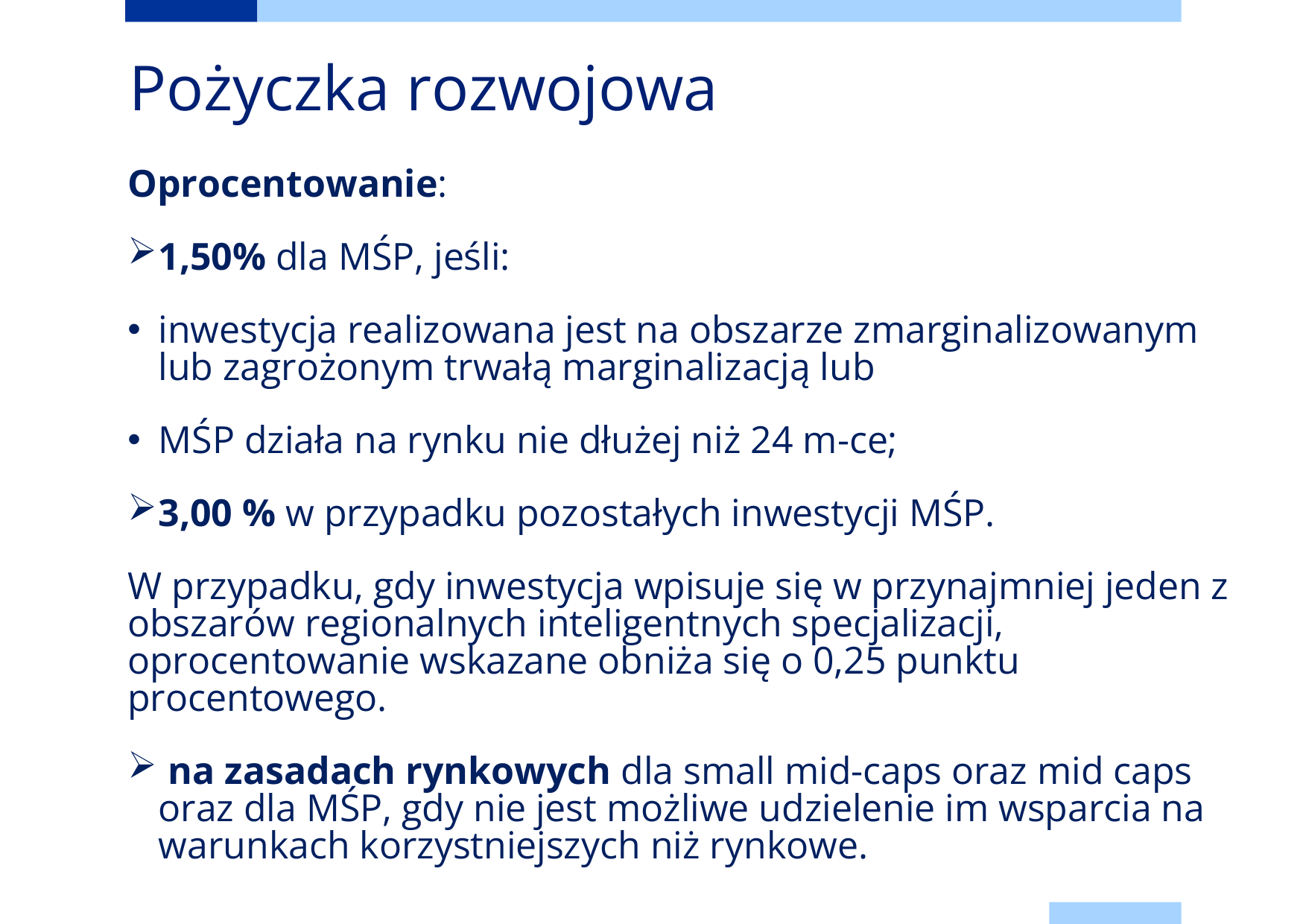

# Pożyczka rozwojowa
Oprocentowanie:
1,50% dla MŚP, jeśli:
inwestycja realizowana jest na obszarze zmarginalizowanym lub zagrożonym trwałą marginalizacją lub
MŚP działa na rynku nie dłużej niż 24 m-ce;
3,00 % w przypadku pozostałych inwestycji MŚP.
W przypadku, gdy inwestycja wpisuje się w przynajmniej jeden z obszarów regionalnych inteligentnych specjalizacji, oprocentowanie wskazane obniża się o 0,25 punktu procentowego.
 na zasadach rynkowych dla small mid-caps oraz mid caps oraz dla MŚP, gdy nie jest możliwe udzielenie im wsparcia na warunkach korzystniejszych niż rynkowe.